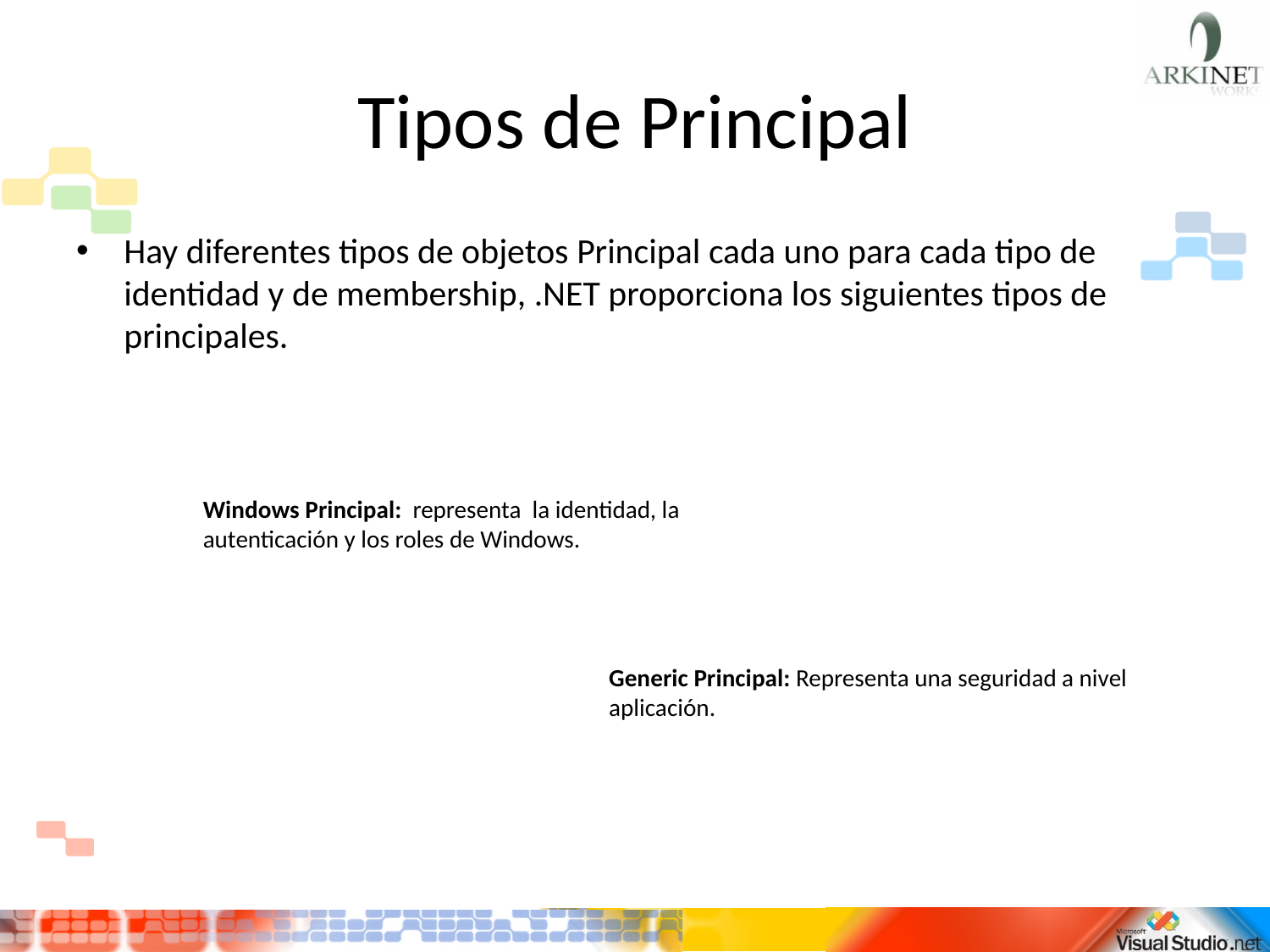

# Tipos de Principal
Hay diferentes tipos de objetos Principal cada uno para cada tipo de identidad y de membership, .NET proporciona los siguientes tipos de principales.
Windows Principal:  representa  la identidad, la autenticación y los roles de Windows.
Generic Principal: Representa una seguridad a nivel aplicación.